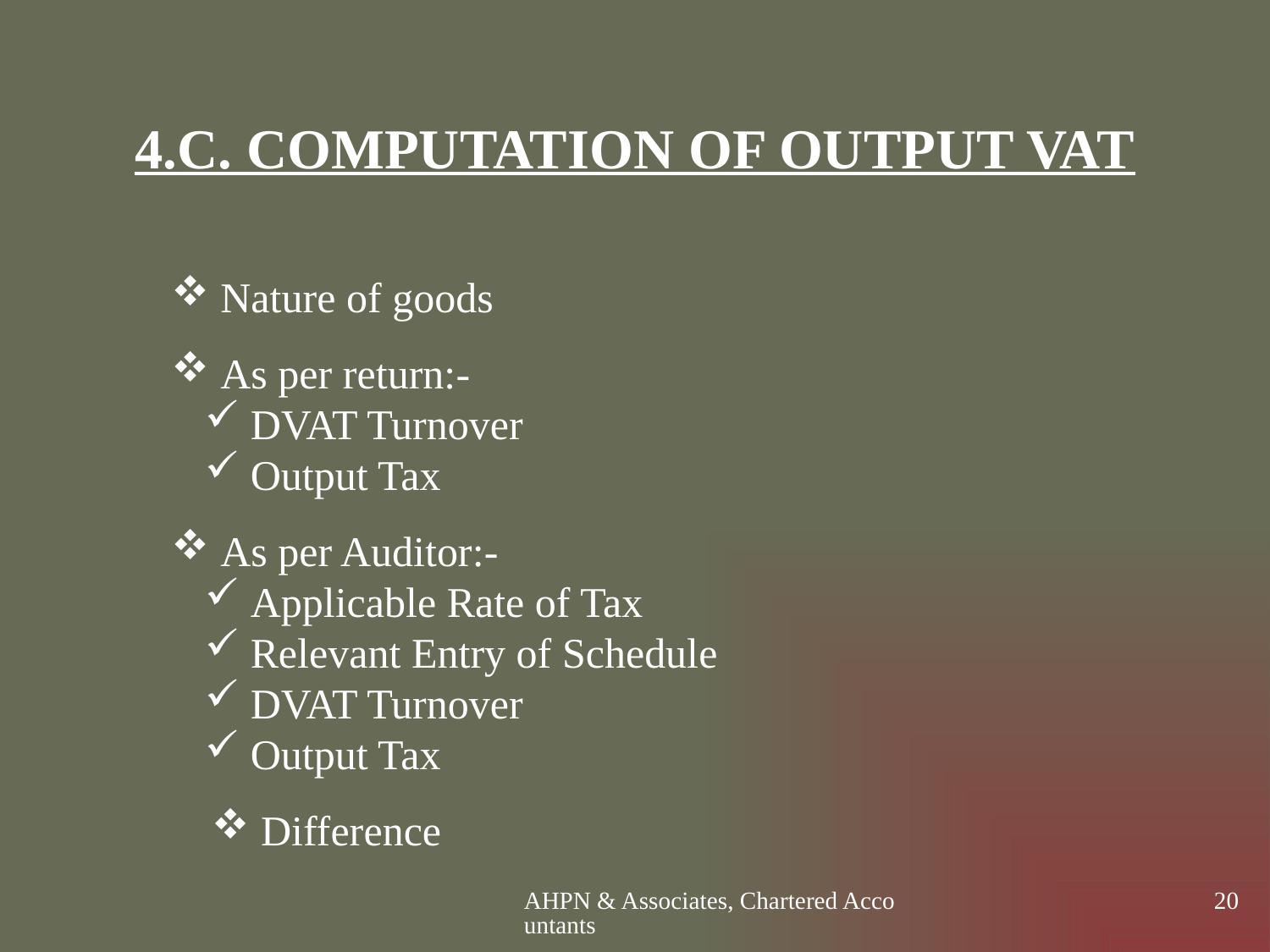

4.C. COMPUTATION OF OUTPUT VAT
 Nature of goods

 As per return:-
 DVAT Turnover
 Output Tax

 As per Auditor:-
 Applicable Rate of Tax
 Relevant Entry of Schedule
 DVAT Turnover
 Output Tax

 Difference
AHPN & Associates, Chartered Accountants
20